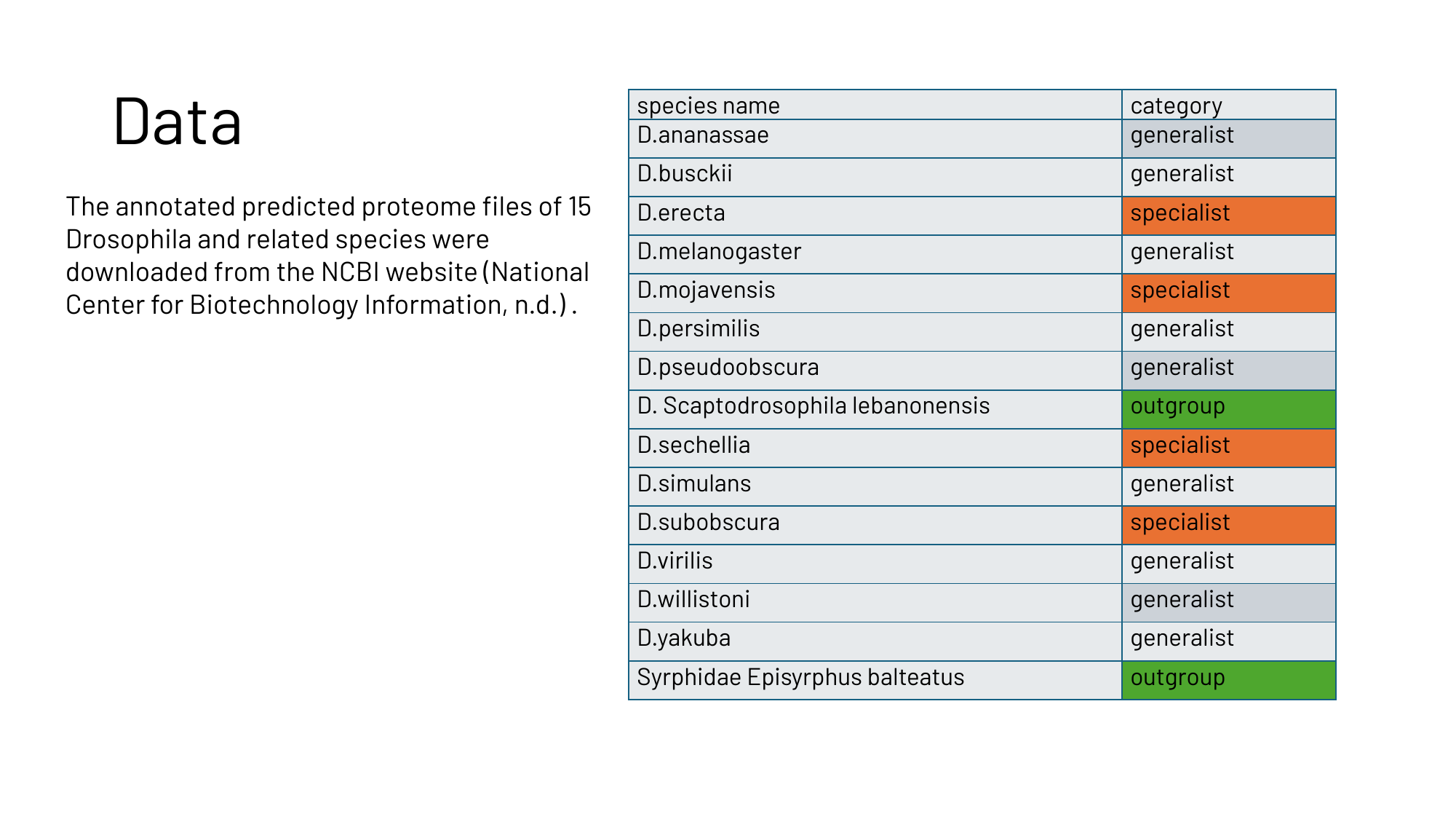

# Data
| species name | category |
| --- | --- |
| D.ananassae | generalist |
| D.busckii | generalist |
| D.erecta | specialist |
| D.melanogaster | generalist |
| D.mojavensis | specialist |
| D.persimilis | generalist |
| D.pseudoobscura | generalist |
| D. Scaptodrosophila lebanonensis | outgroup |
| D.sechellia | specialist |
| D.simulans | generalist |
| D.subobscura | specialist |
| D.virilis | generalist |
| D.willistoni | generalist |
| D.yakuba | generalist |
| Syrphidae Episyrphus balteatus | outgroup |
The annotated predicted proteome files of 15 Drosophila and related species were downloaded from the NCBI website (National Center for Biotechnology Information, n.d.) .